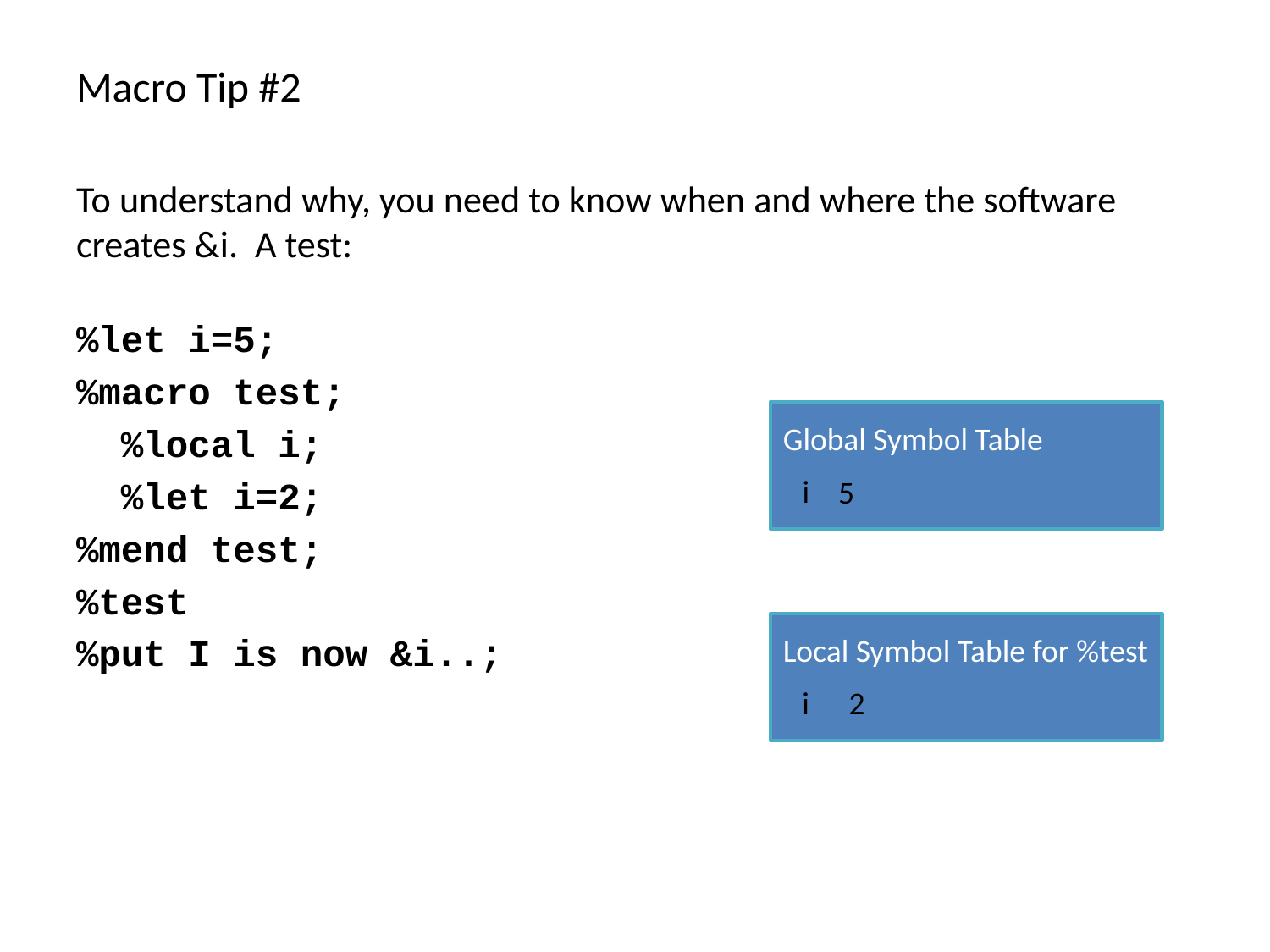

# Macro Tip #2
To understand why, you need to know when and where the software creates &i.  A test:

%let i=5;
%macro test;
  %local i;
  %let i=2;
%mend test;
%test
%put I is now &i..;

Global Symbol Table

i
5
Local Symbol Table for %test

i
2